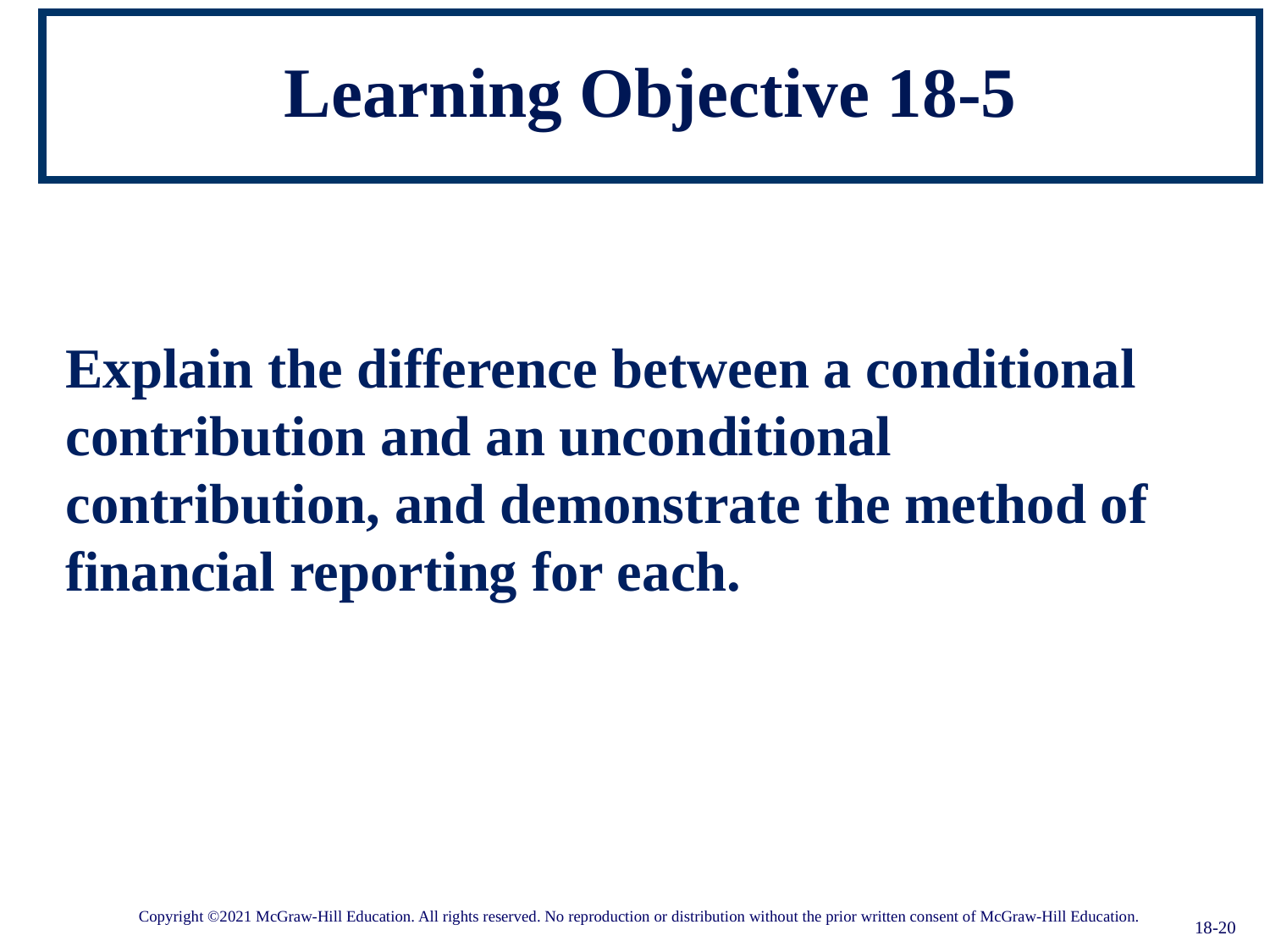

# Learning Objective 18-5

Explain the difference between a conditional contribution and an unconditional contribution, and demonstrate the method of financial reporting for each.

18-20
Copyright ©2021 McGraw-Hill Education. All rights reserved. No reproduction or distribution without the prior written consent of McGraw-Hill Education.